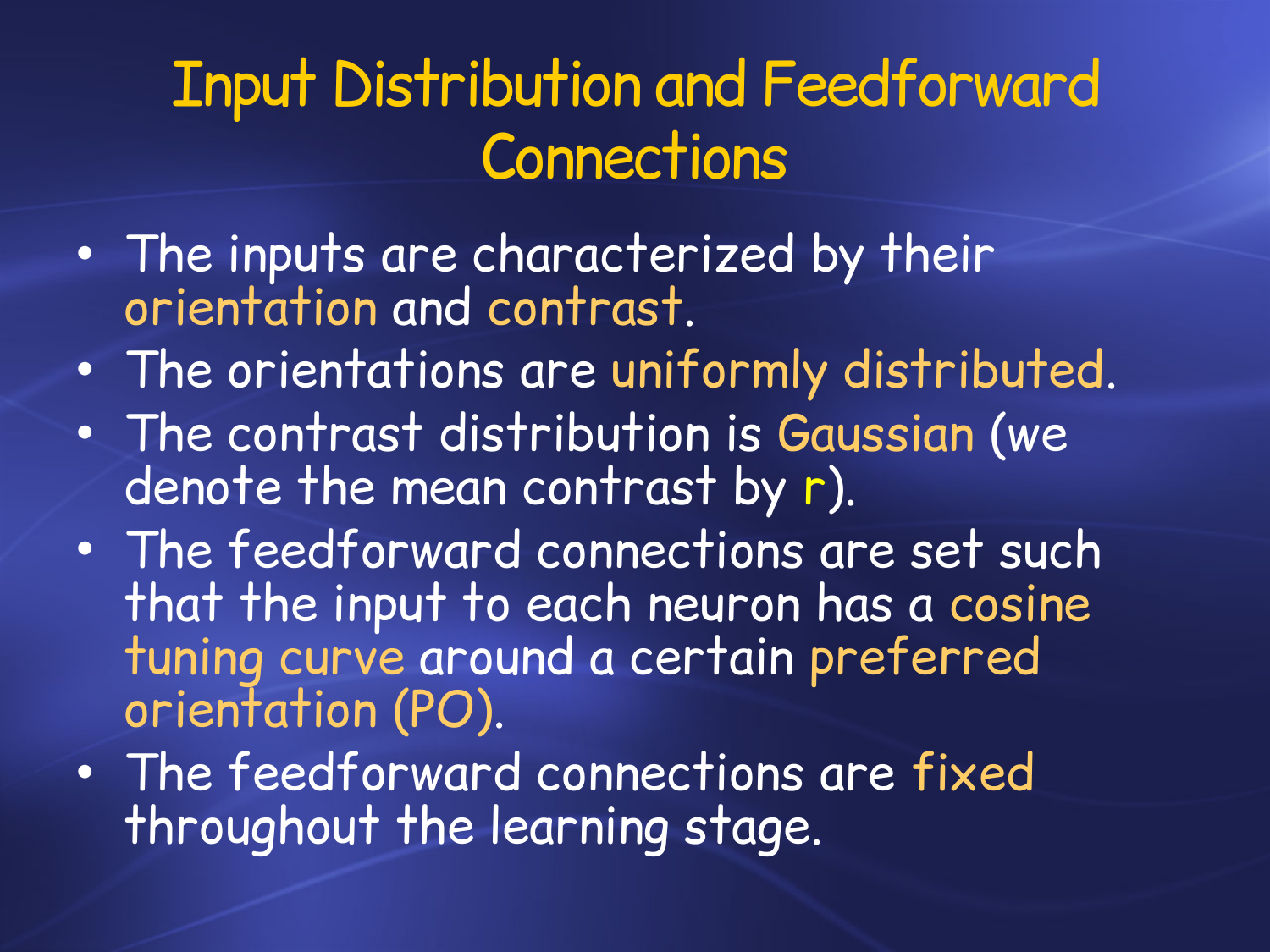

# Input Distribution and Feedforward Connections
The inputs are characterized by their orientation and contrast.
The orientations are uniformly distributed.
The contrast distribution is Gaussian (we denote the mean contrast by r).
The feedforward connections are set such that the input to each neuron has a cosine tuning curve around a certain preferred orientation (PO).
The feedforward connections are fixed throughout the learning stage.